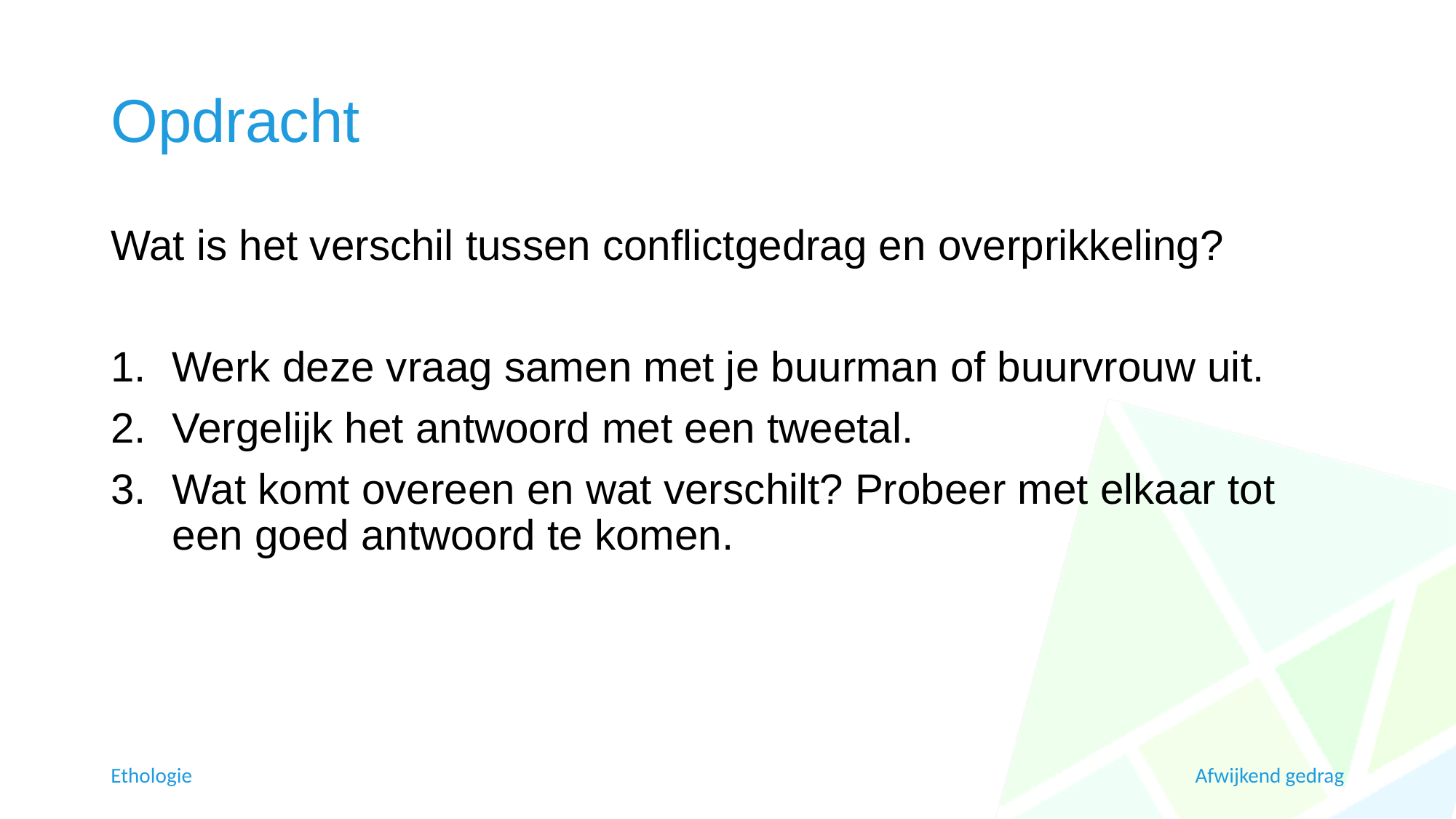

# Opdracht
Wat is het verschil tussen conflictgedrag en overprikkeling?

Werk deze vraag samen met je buurman of buurvrouw uit.
Vergelijk het antwoord met een tweetal.
Wat komt overeen en wat verschilt? Probeer met elkaar tot een goed antwoord te komen.

Ethologie
Afwijkend gedrag